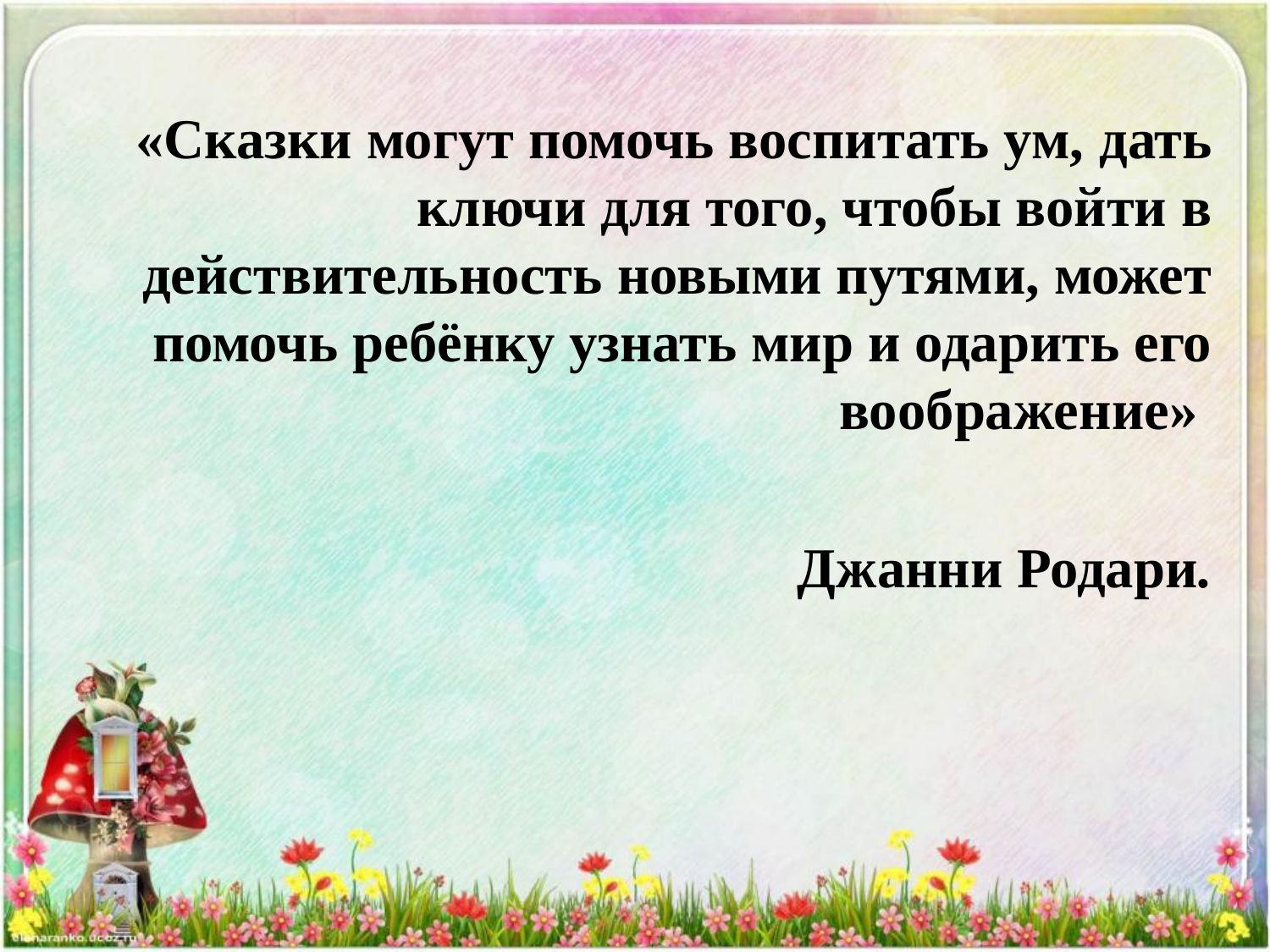

«Сказки могут помочь воспитать ум, дать ключи для того, чтобы войти в действительность новыми путями, может помочь ребёнку узнать мир и одарить его воображение»

Джанни Родари.